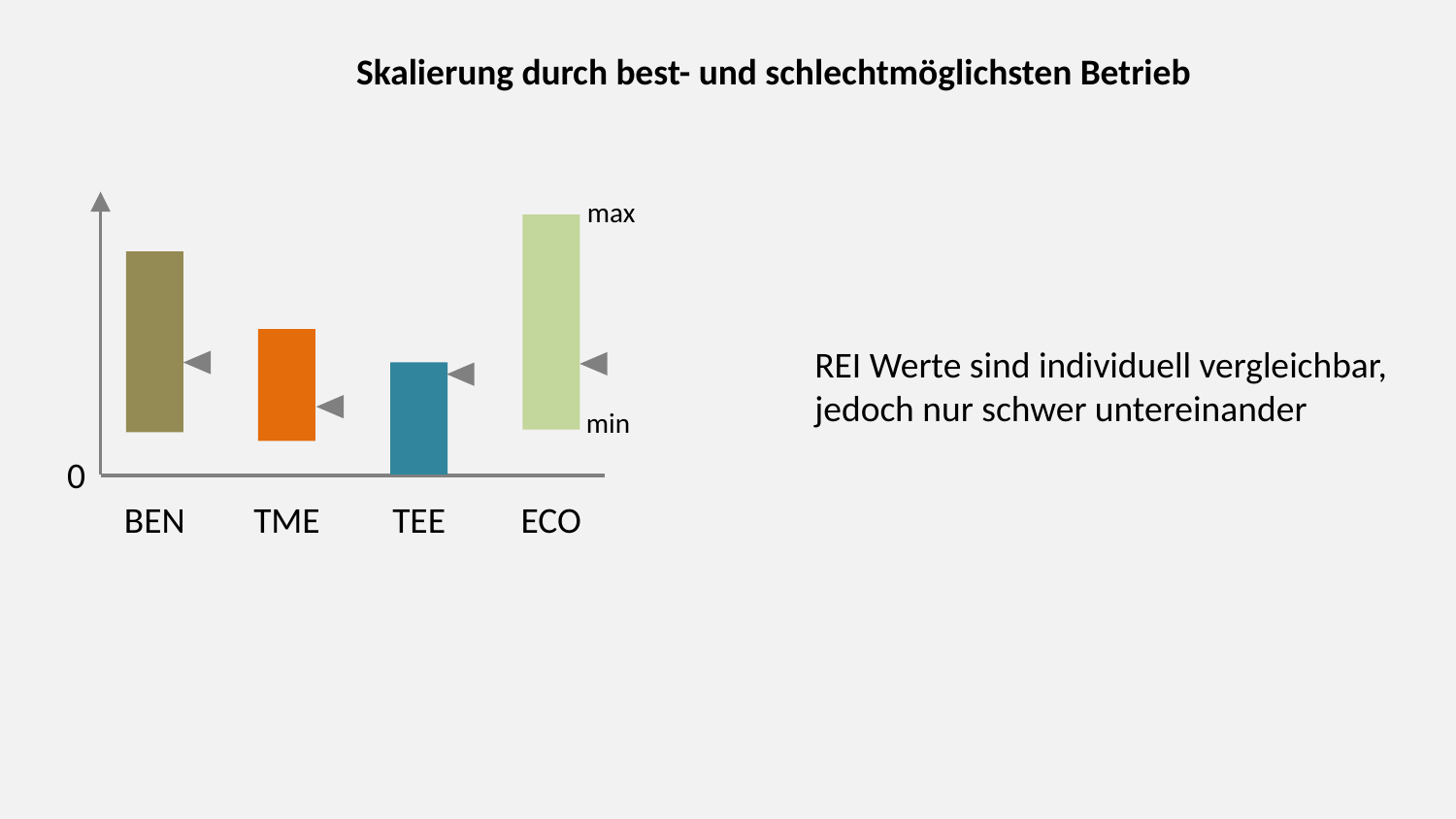

Skalierung durch best- und schlechtmöglichsten Betrieb
max

min
0
TEE
BEN
TME
ECO
REI Werte sind individuell vergleichbar,
jedoch nur schwer untereinander